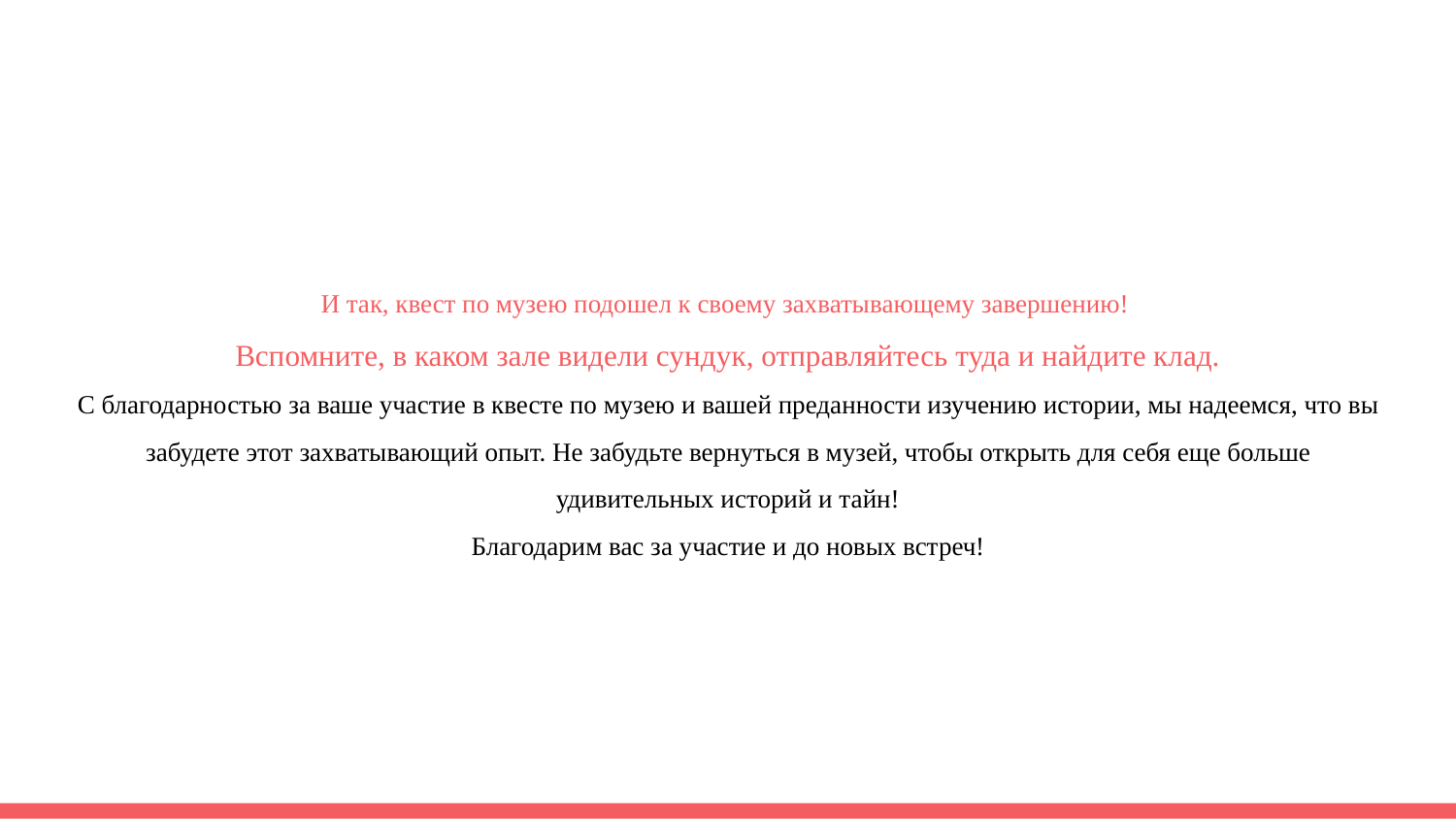

#

И так, квест по музею подошел к своему захватывающему завершению!
Вспомните, в каком зале видели сундук, отправляйтесь туда и найдите клад.
С благодарностью за ваше участие в квесте по музею и вашей преданности изучению истории, мы надеемся, что вы забудете этот захватывающий опыт. Не забудьте вернуться в музей, чтобы открыть для себя еще больше удивительных историй и тайн!
Благодарим вас за участие и до новых встреч!